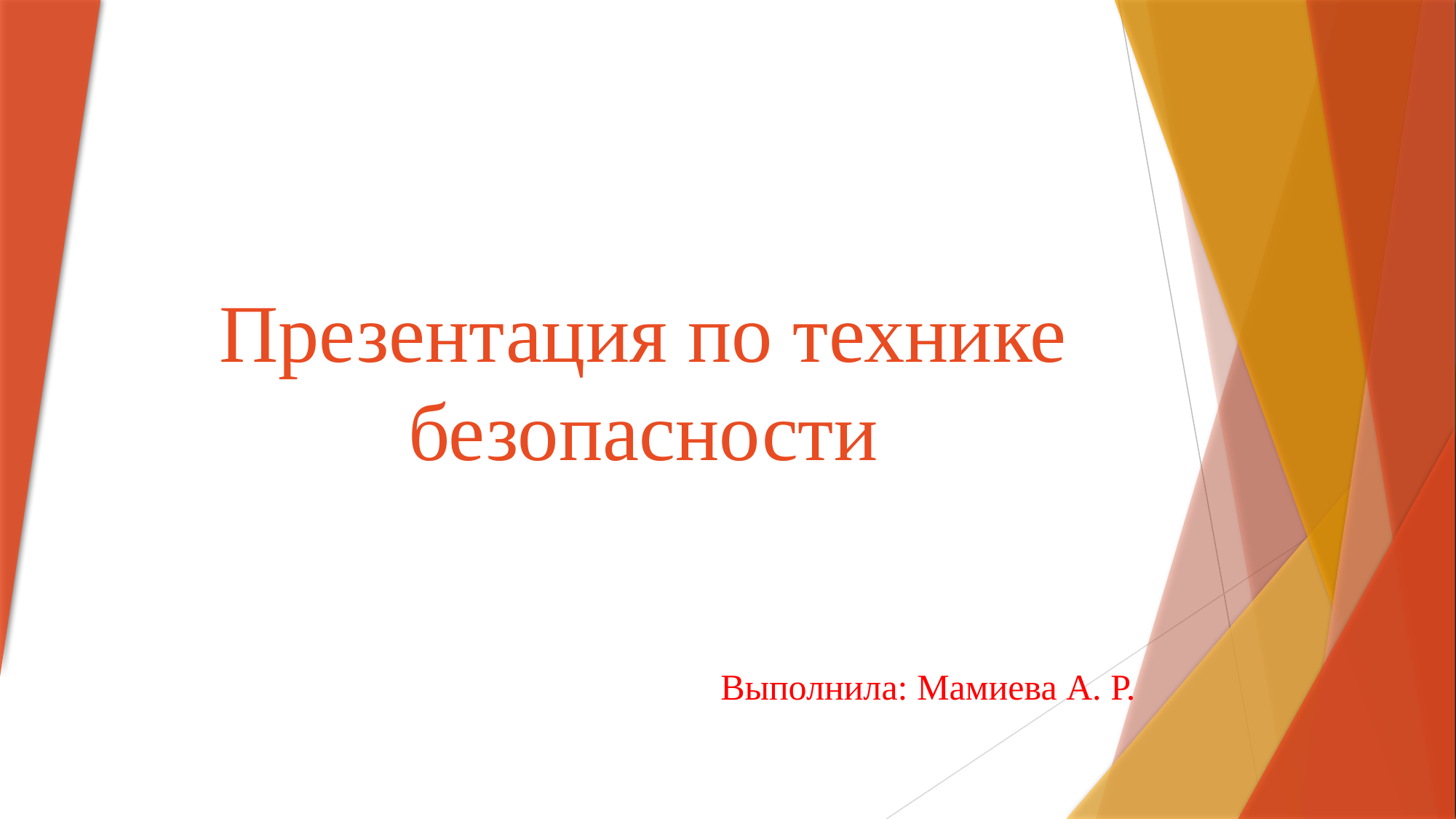

# Презентация по технике безопасности
Выполнила: Мамиева А. Р.